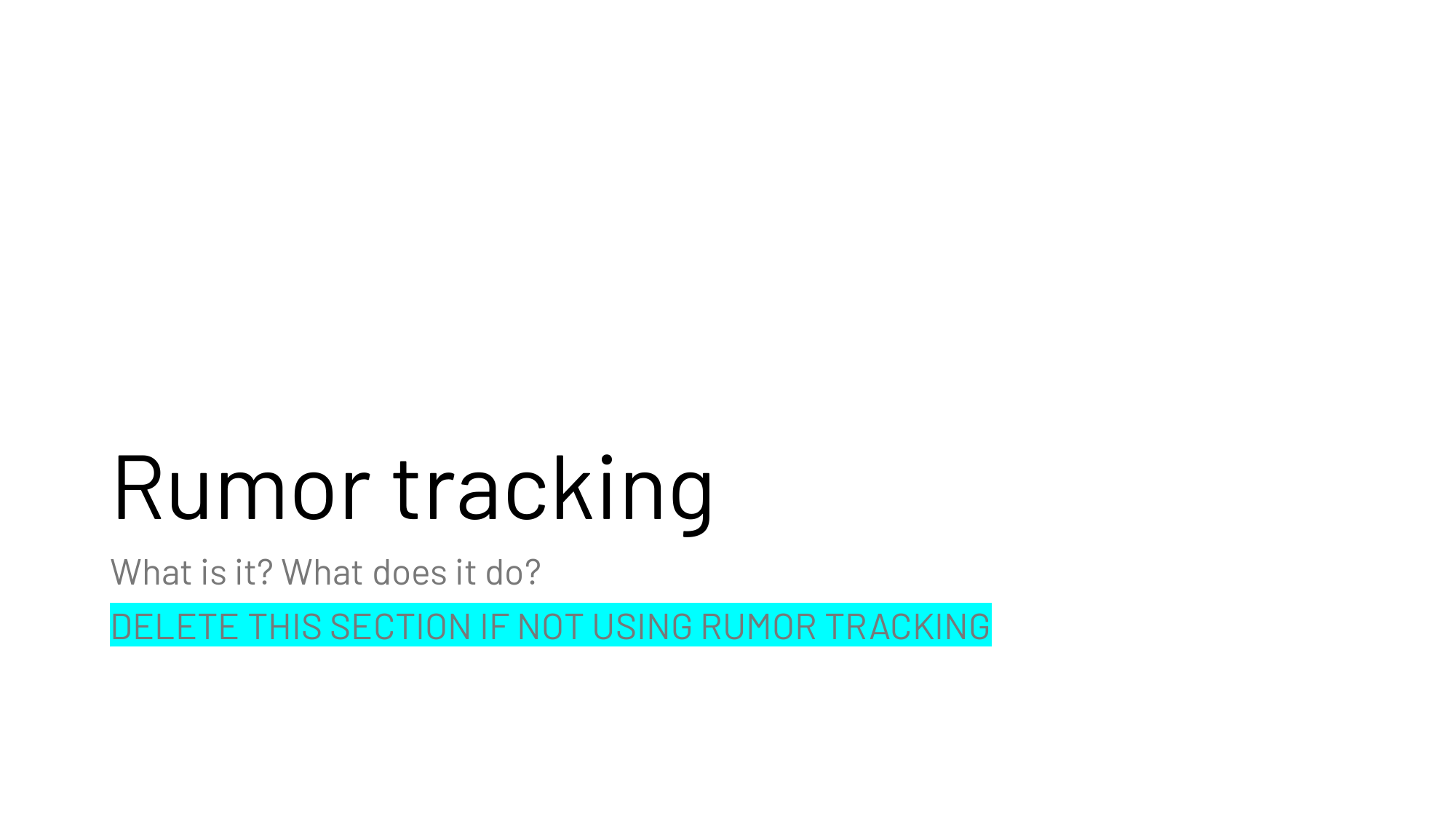

# Rumor tracking
What is it? What does it do?
DELETE THIS SECTION IF NOT USING RUMOR TRACKING